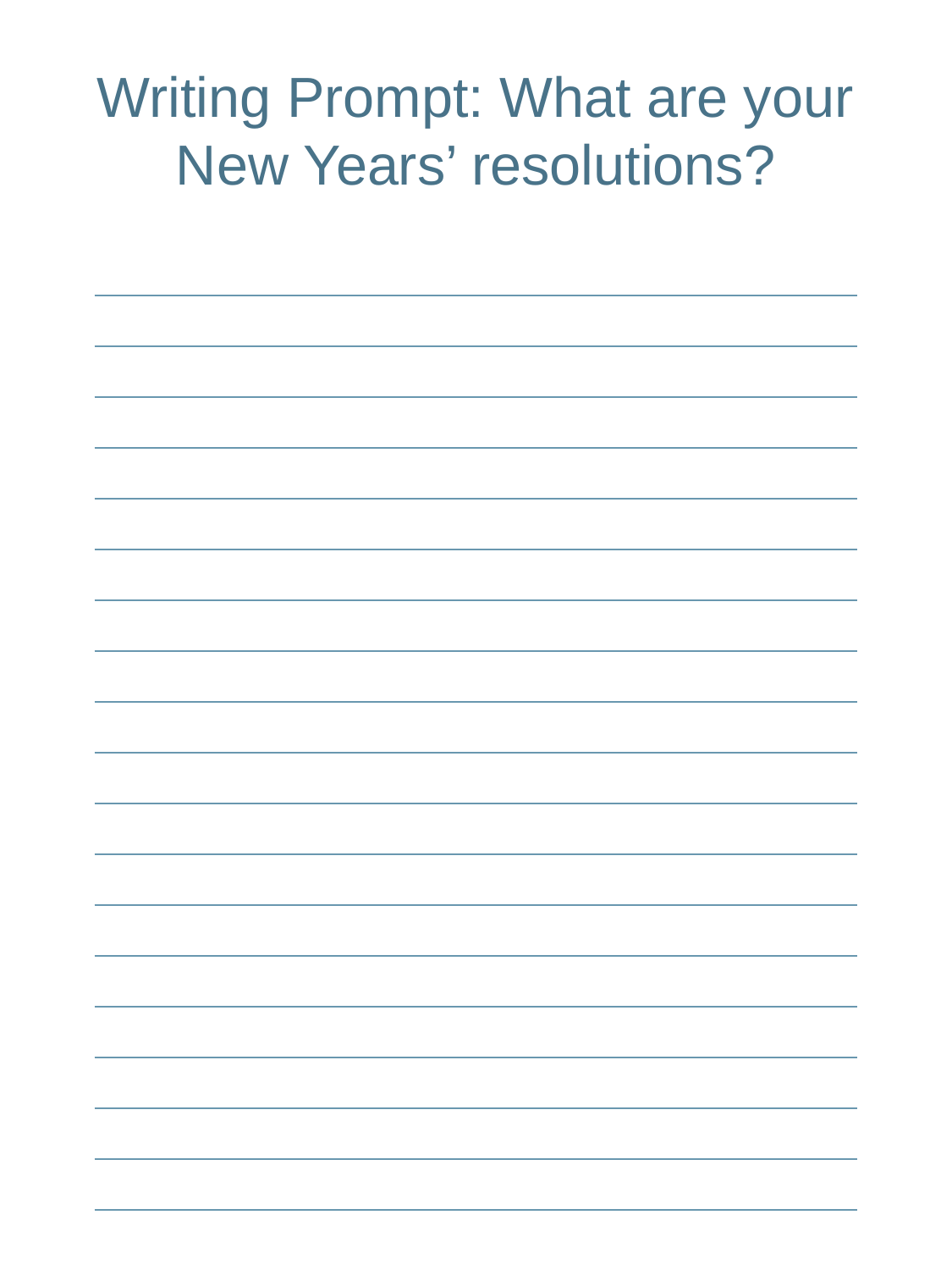

Writing Prompt: What are your New Years’ resolutions?
|  |
| --- |
|  |
|  |
|  |
|  |
|  |
|  |
|  |
|  |
|  |
|  |
|  |
|  |
|  |
|  |
|  |
|  |
|  |